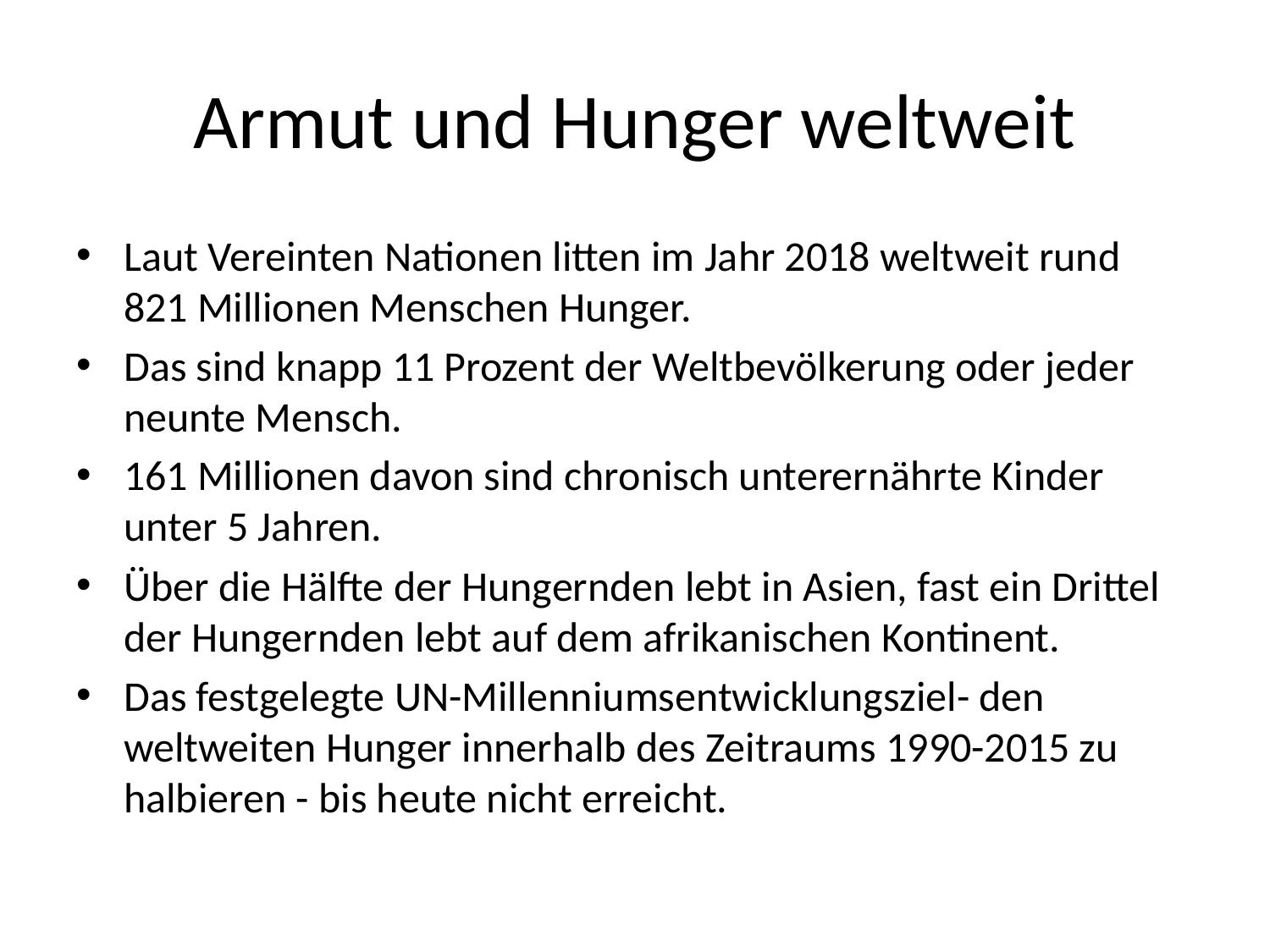

# Armut und Hunger weltweit
Laut Vereinten Nationen litten im Jahr 2018 weltweit rund 821 Millionen Menschen Hunger.
Das sind knapp 11 Prozent der Weltbevölkerung oder jeder neunte Mensch.
161 Millionen davon sind chronisch unterernährte Kinder unter 5 Jahren.
Über die Hälfte der Hungernden lebt in Asien, fast ein Drittel der Hungernden lebt auf dem afrikanischen Kontinent.
Das festgelegte UN-Millenniumsentwicklungsziel- den weltweiten Hunger innerhalb des Zeitraums 1990-2015 zu halbieren - bis heute nicht erreicht.